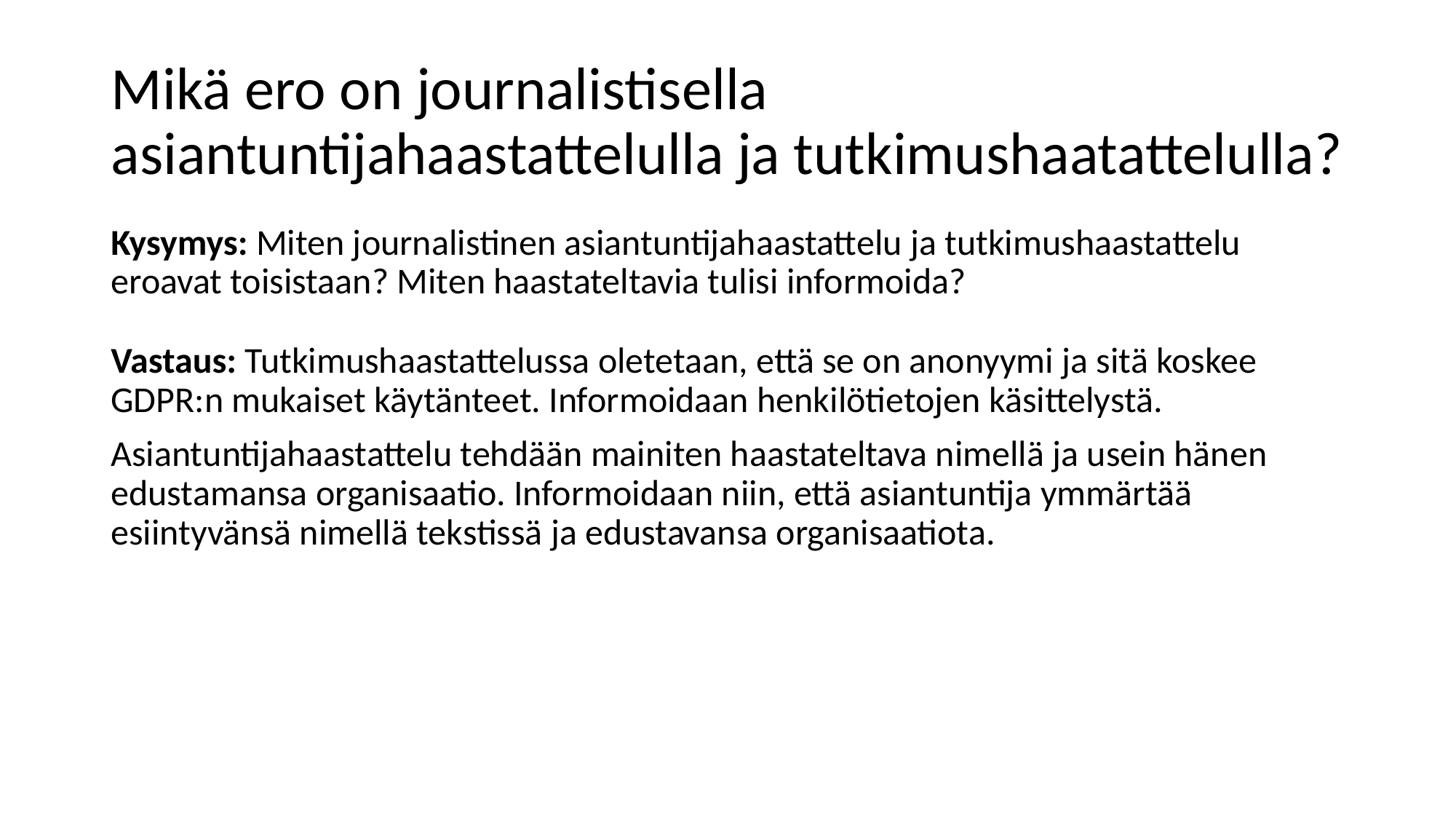

# Mikä ero on journalistisella asiantuntijahaastattelulla ja tutkimushaatattelulla?
Kysymys: Miten journalistinen asiantuntijahaastattelu ja tutkimushaastattelu eroavat toisistaan? Miten haastateltavia tulisi informoida?

Vastaus: Tutkimushaastattelussa oletetaan, että se on anonyymi ja sitä koskee GDPR:n mukaiset käytänteet. Informoidaan henkilötietojen käsittelystä.
Asiantuntijahaastattelu tehdään mainiten haastateltava nimellä ja usein hänen edustamansa organisaatio. Informoidaan niin, että asiantuntija ymmärtää esiintyvänsä nimellä tekstissä ja edustavansa organisaatiota.